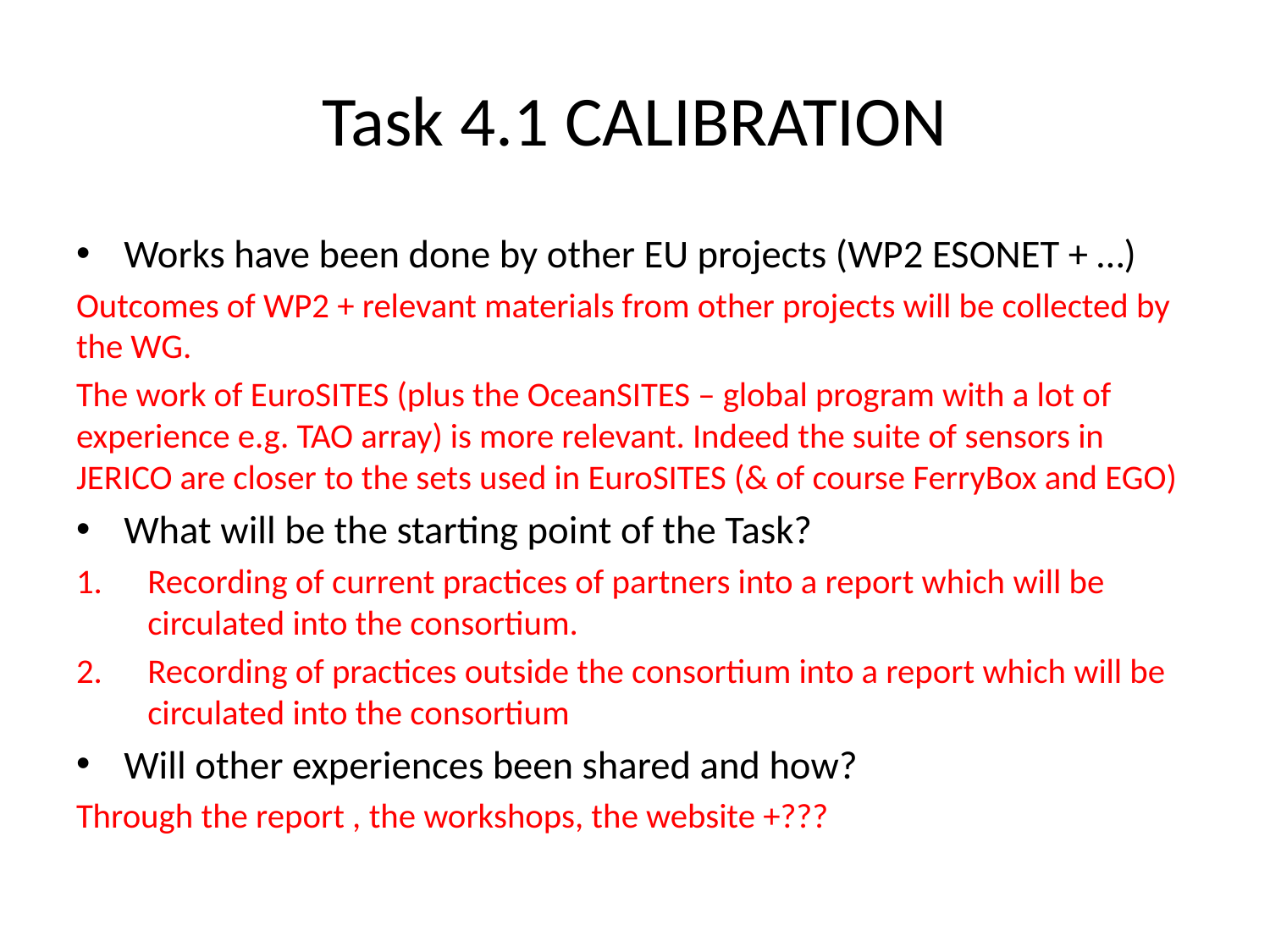

# Task 4.1 CALIBRATION
Works have been done by other EU projects (WP2 ESONET + …)
Outcomes of WP2 + relevant materials from other projects will be collected by the WG.
The work of EuroSITES (plus the OceanSITES – global program with a lot of experience e.g. TAO array) is more relevant. Indeed the suite of sensors in JERICO are closer to the sets used in EuroSITES (& of course FerryBox and EGO)
What will be the starting point of the Task?
Recording of current practices of partners into a report which will be circulated into the consortium.
Recording of practices outside the consortium into a report which will be circulated into the consortium
Will other experiences been shared and how?
Through the report , the workshops, the website +???